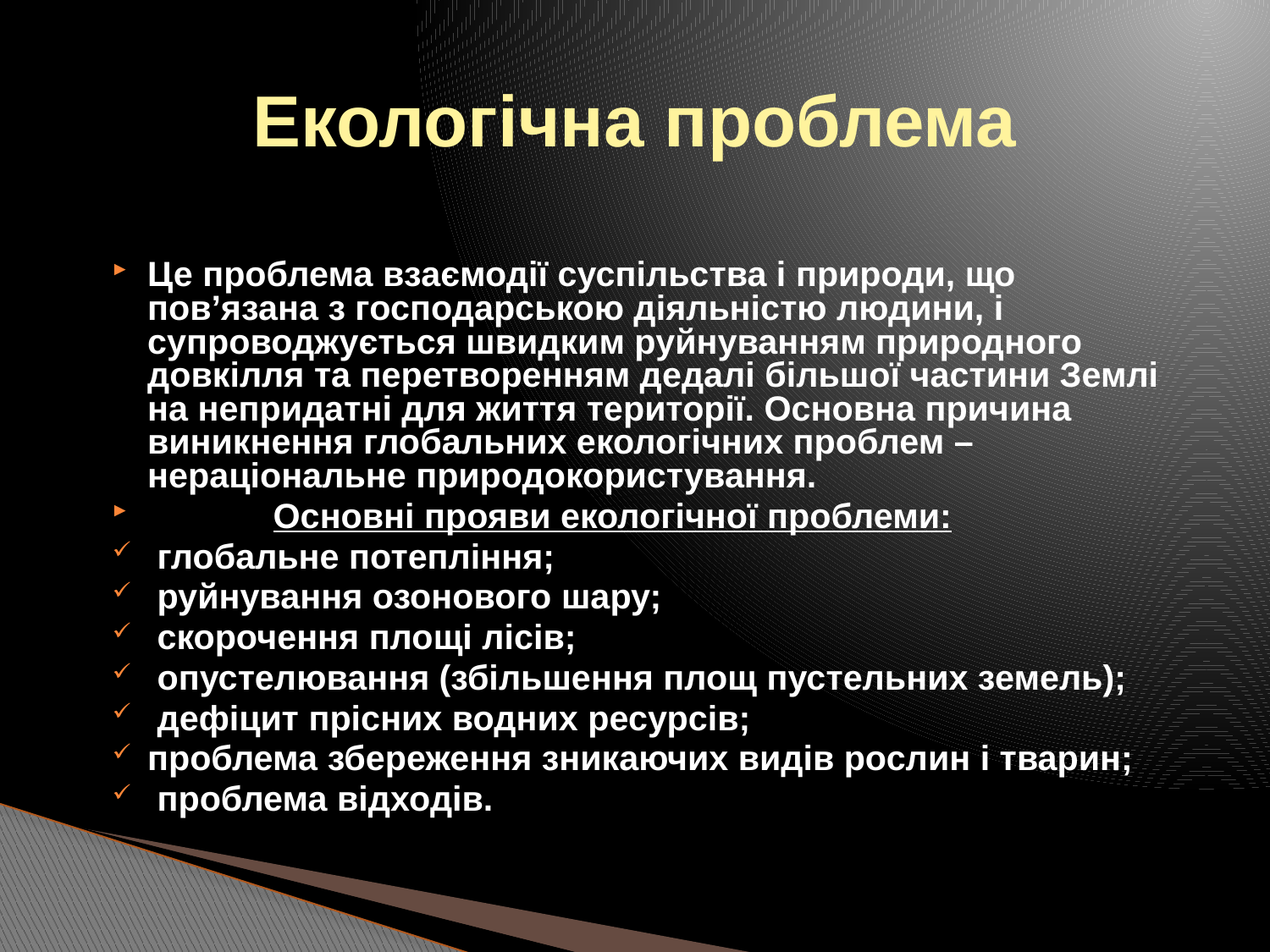

# Екологічна проблема
Це проблема взаємодії суспільства і природи, що пов’язана з господарською діяльністю людини, і супроводжується швидким руйнуванням природного довкілля та перетворенням дедалі більшої частини Землі на непридатні для життя території. Основна причина виникнення глобальних екологічних проблем – нераціональне природокористування.
	Основні прояви екологічної проблеми:
 глобальне потепління;
 руйнування озонового шару;
 скорочення площі лісів;
 опустелювання (збільшення площ пустельних земель);
 дефіцит прісних водних ресурсів;
проблема збереження зникаючих видів рослин і тварин;
 проблема відходів.